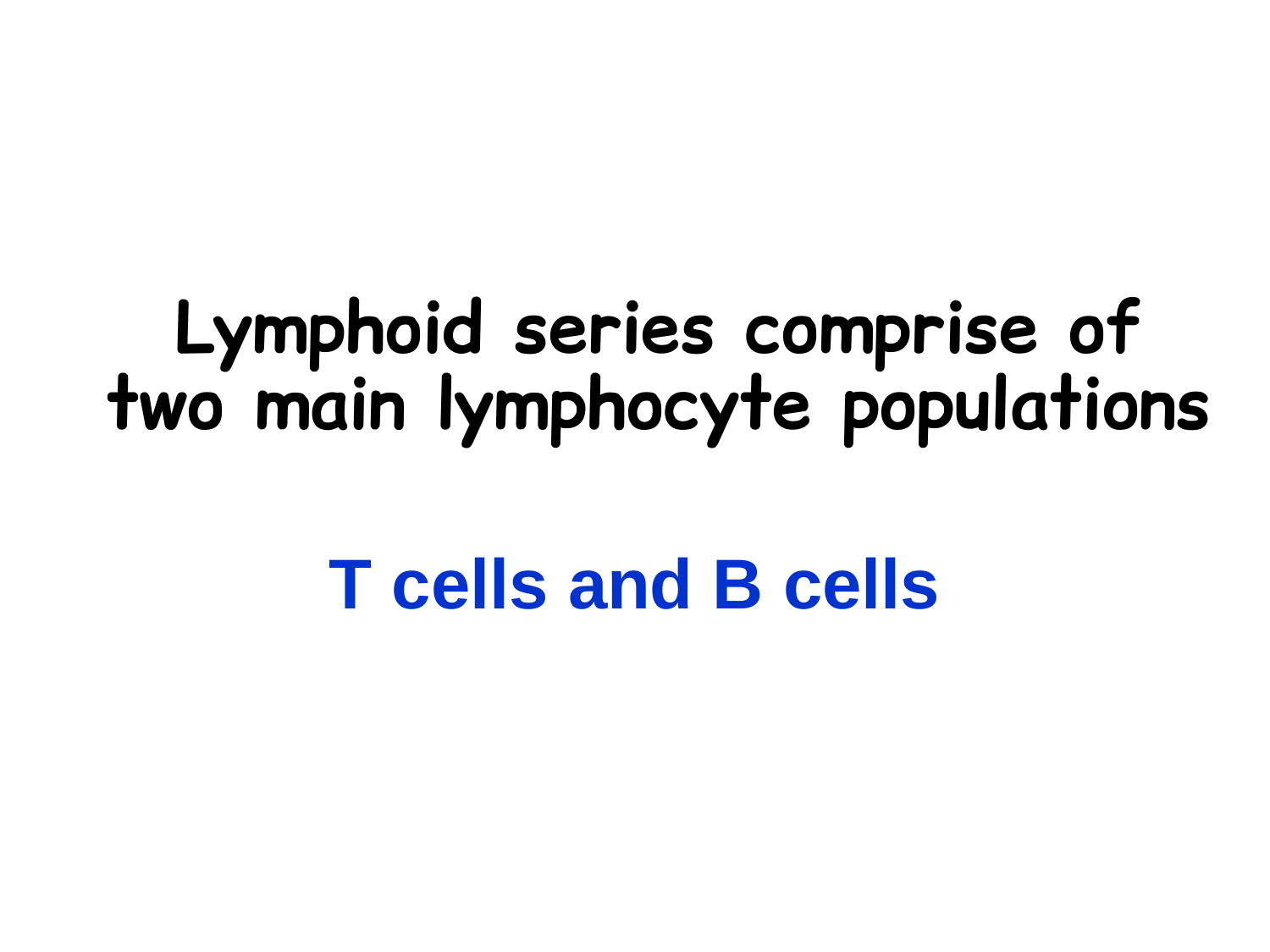

Lymphoid series comprise of two main lymphocyte populations

T cells and B cells